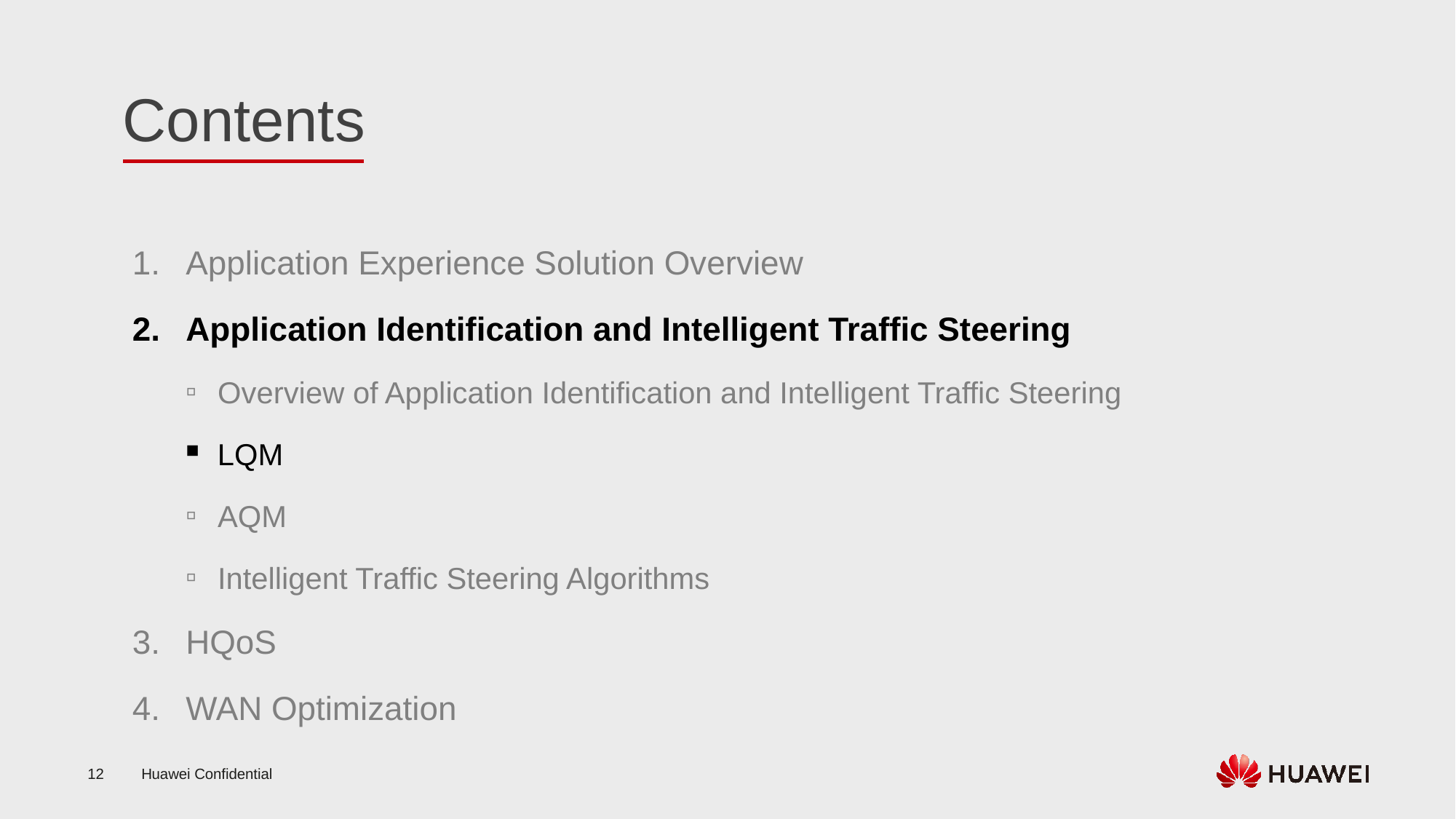

Application Experience Solution Overview
Application Identification and Intelligent Traffic Steering
Overview of Application Identification and Intelligent Traffic Steering
LQM
AQM
Intelligent Traffic Steering Algorithms
HQoS
WAN Optimization